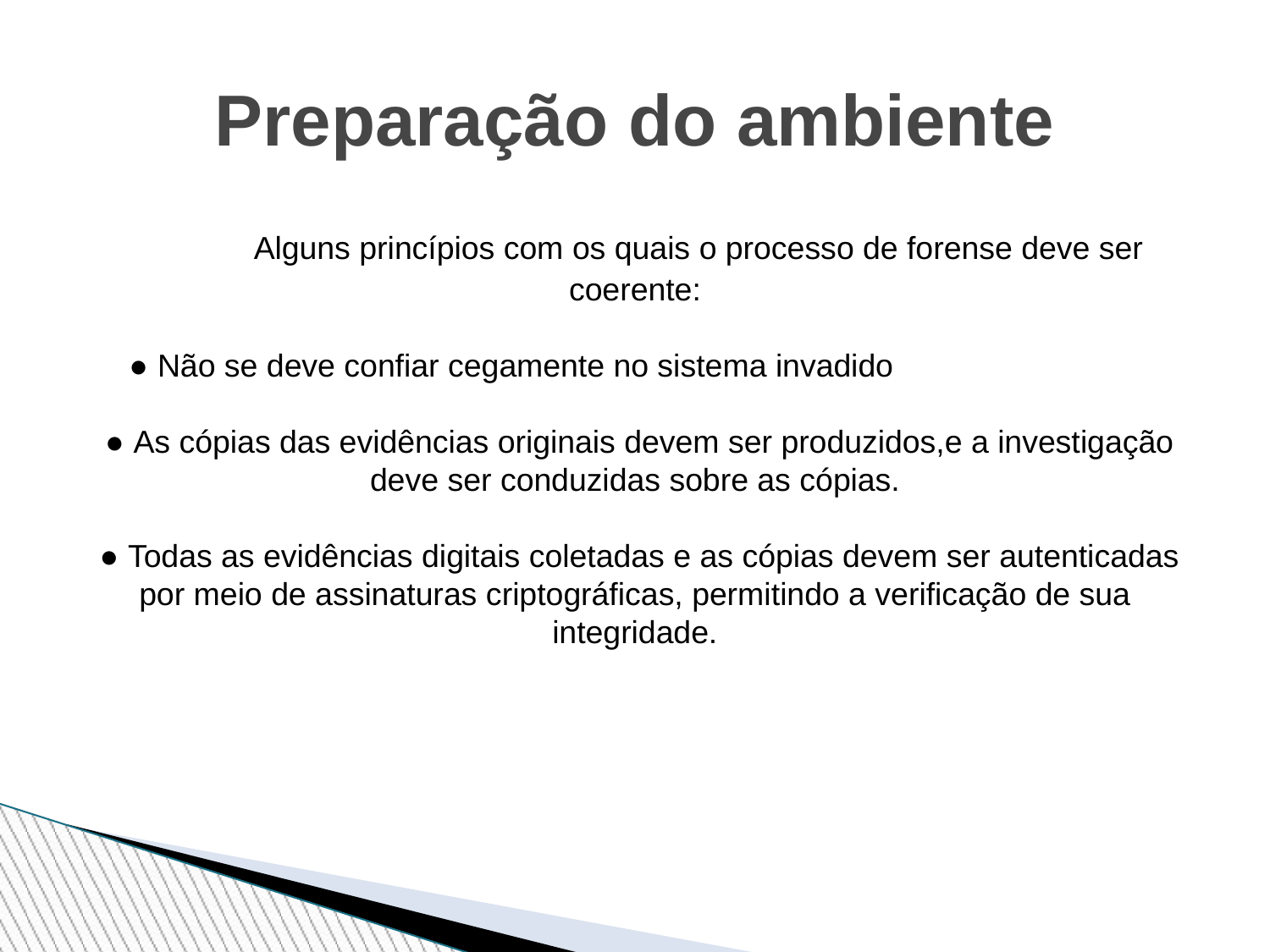

Preparação do ambiente
	Alguns princípios com os quais o processo de forense deve ser coerente:

      ● Não se deve confiar cegamente no sistema invadido

 ● As cópias das evidências originais devem ser produzidos,e a investigação deve ser conduzidas sobre as cópias.

 ● Todas as evidências digitais coletadas e as cópias devem ser autenticadas por meio de assinaturas criptográficas, permitindo a verificação de sua integridade.